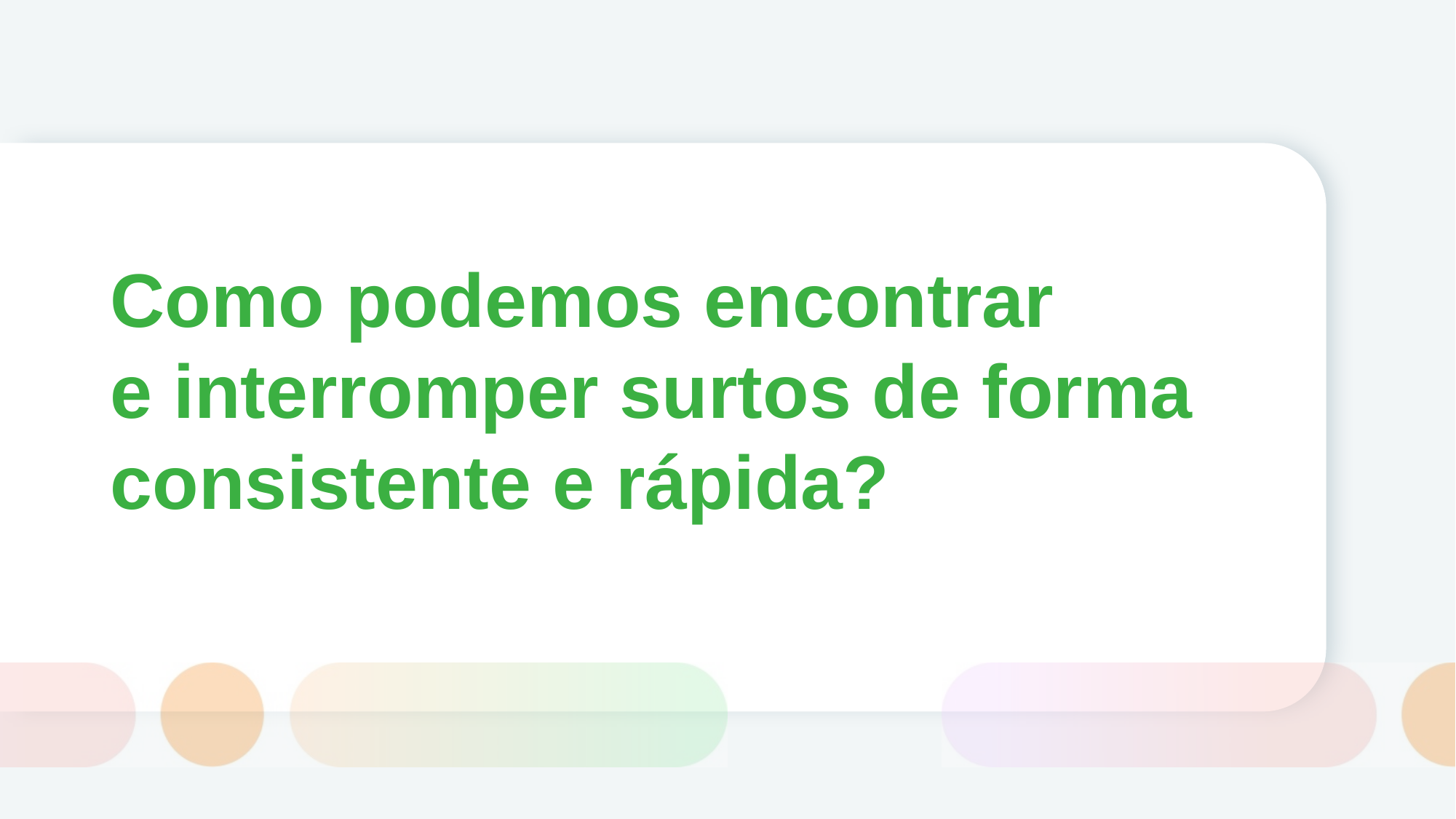

# Como podemos encontrar e interromper surtos de forma consistente e rápida?